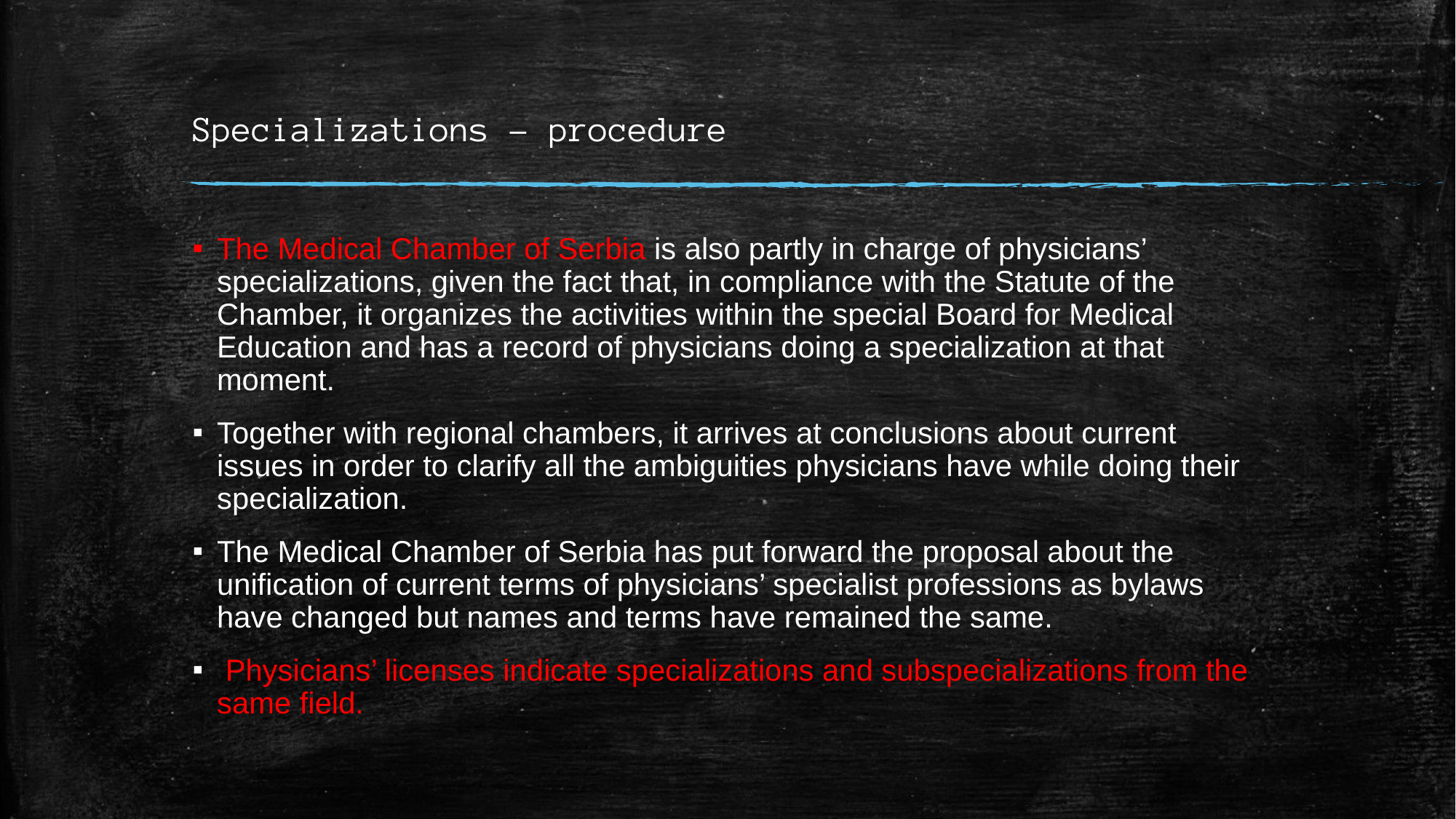

# Specializations - procedure
The Medical Chamber of Serbia is also partly in charge of physicians’ specializations, given the fact that, in compliance with the Statute of the Chamber, it organizes the activities within the special Board for Medical Education and has a record of physicians doing a specialization at that moment.
Together with regional chambers, it arrives at conclusions about current issues in order to clarify all the ambiguities physicians have while doing their specialization.
The Medical Chamber of Serbia has put forward the proposal about the uniﬁcation of current terms of physicians’ specialist professions as bylaws have changed but names and terms have remained the same.
 Physicians’ licenses indicate specializations and subspecializations from the same ﬁeld.